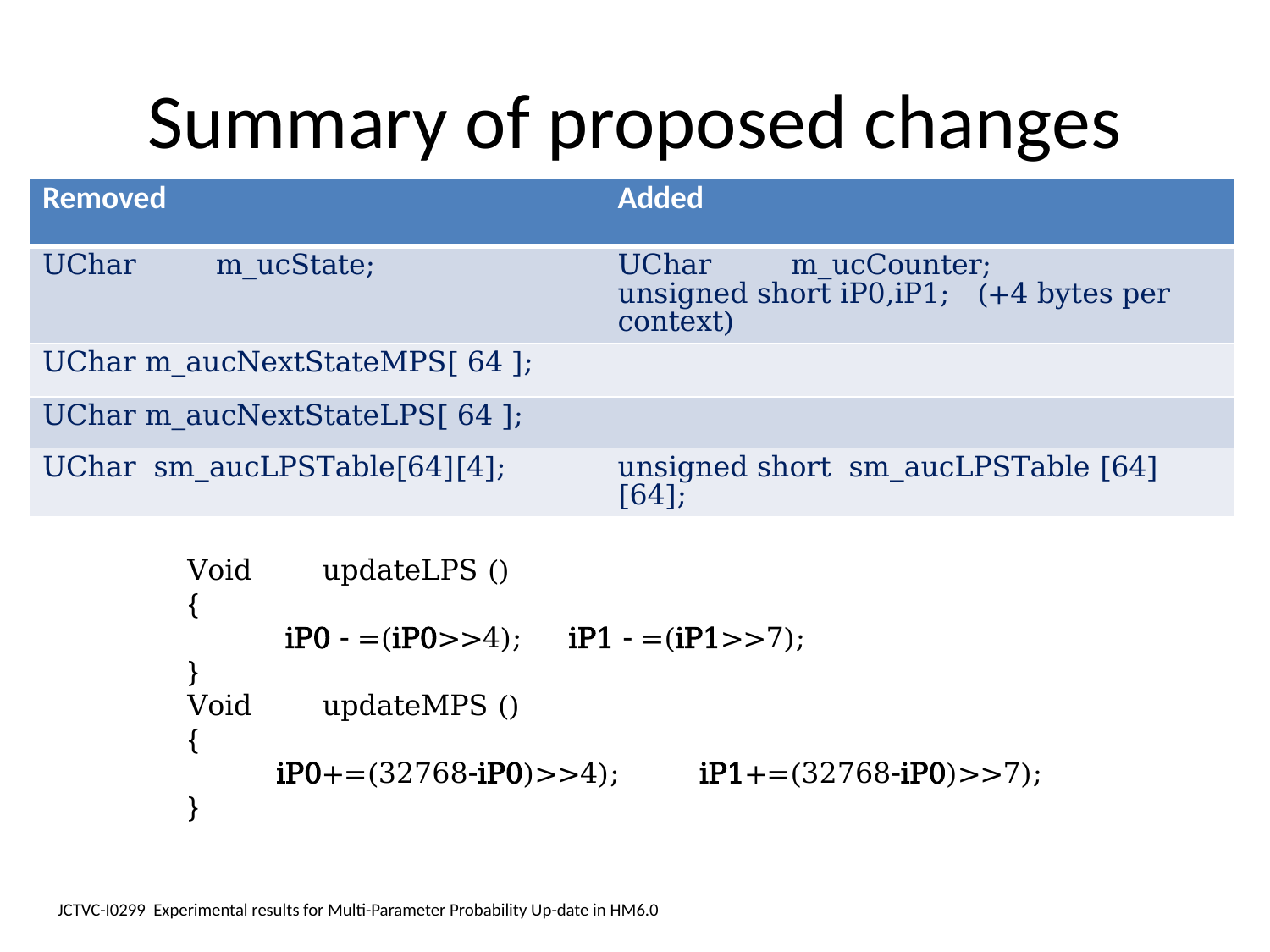

# Summary of proposed changes
| Removed | Added |
| --- | --- |
| UChar m\_ucState; | UChar m\_ucCounter; unsigned short iP0,iP1; (+4 bytes per context) |
| UChar m\_aucNextStateMPS[ 64 ]; |  |
| UChar m\_aucNextStateLPS[ 64 ]; |  |
| UChar sm\_aucLPSTable[64][4]; | unsigned short sm\_aucLPSTable [64][64]; |
Void        updateLPS ()
{
           iP0 − =(iP0>>4);   	iP1 − =(iP1>>7);
}
Void        updateMPS ()
{
          iP0+=(32768−iP0)>>4);         iP1+=(32768−iP0)>>7);
}
JCTVC-I0299  Experimental results for Multi-Parameter Probability Up-date in HM6.0